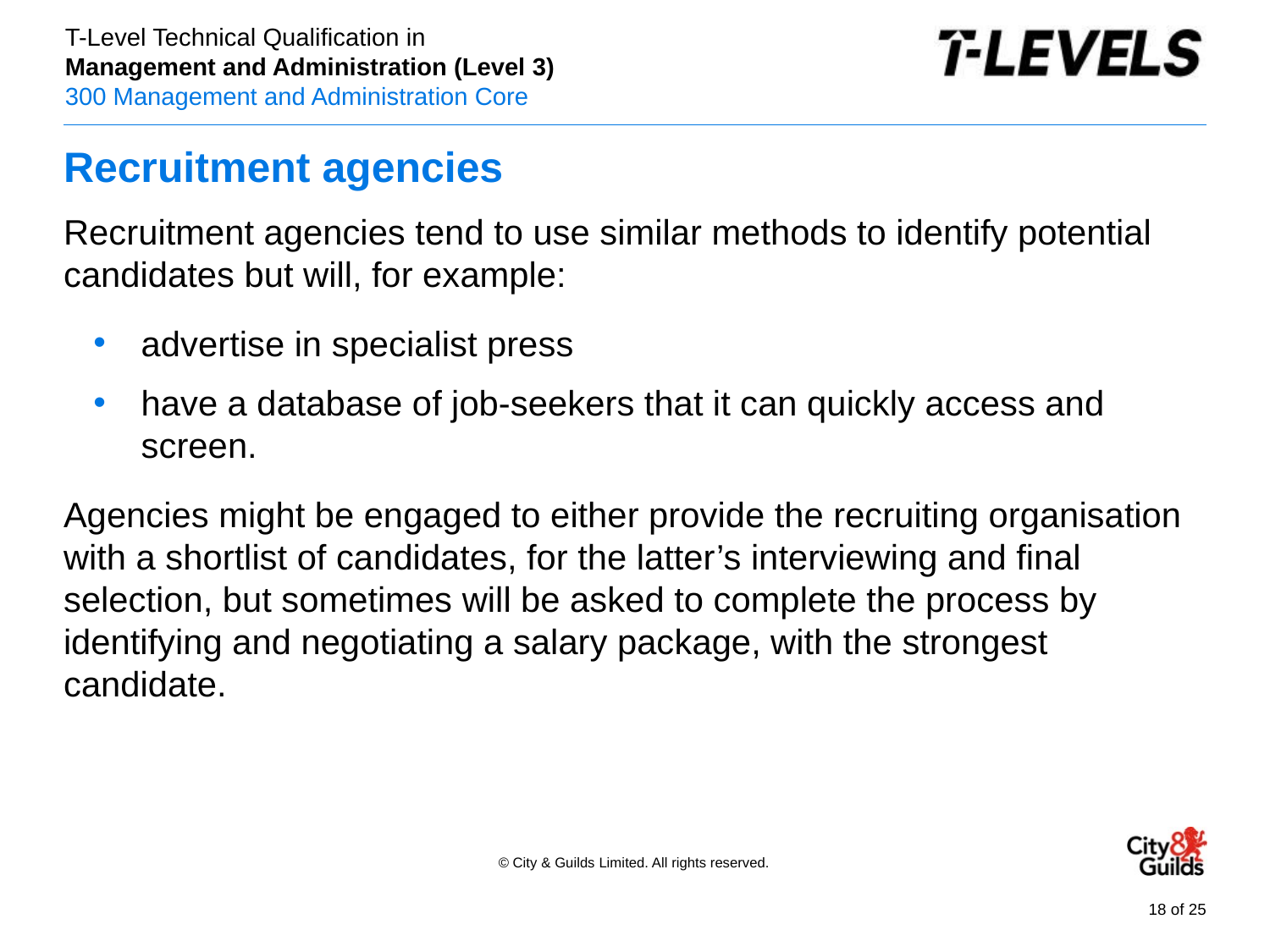

# Recruitment agencies
Recruitment agencies tend to use similar methods to identify potential candidates but will, for example:
advertise in specialist press
have a database of job-seekers that it can quickly access and screen.
Agencies might be engaged to either provide the recruiting organisation with a shortlist of candidates, for the latter’s interviewing and final selection, but sometimes will be asked to complete the process by identifying and negotiating a salary package, with the strongest candidate.